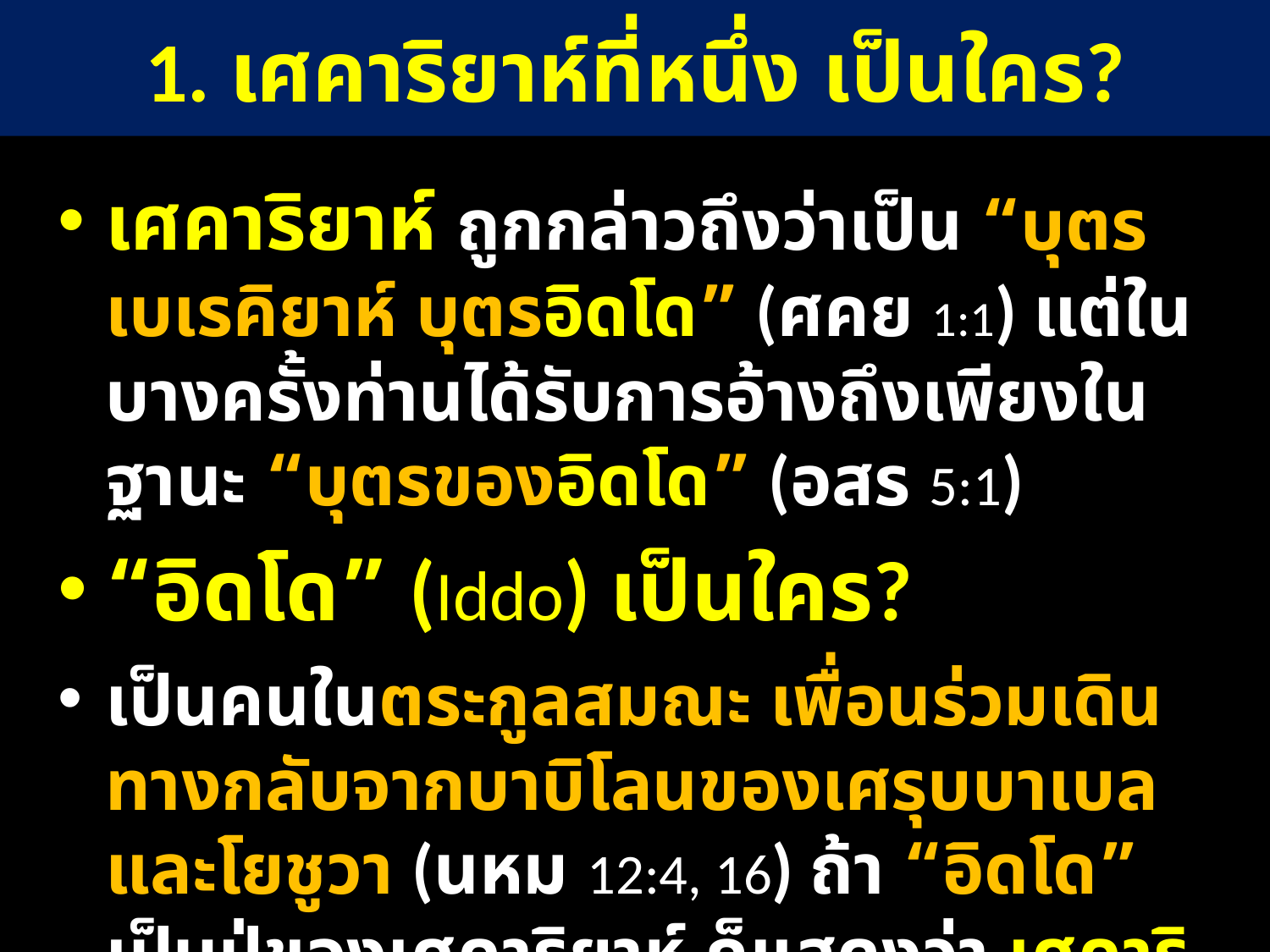

1. เศคาริยาห์ที่หนึ่ง เป็นใคร?
เศคาริยาห์ ถูกกล่าวถึงว่าเป็น “บุตรเบเรคิยาห์ บุตรอิดโด” (ศคย 1:1) แต่ในบางครั้งท่านได้รับการอ้างถึงเพียงในฐานะ “บุตรของอิดโด” (อสร 5:1)
“อิดโด” (Iddo) เป็นใคร?
เป็นคนในตระกูลสมณะ เพื่อนร่วมเดินทางกลับจากบาบิโลนของเศรุบบาเบลและโยชูวา (นหม 12:4, 16) ถ้า “อิดโด” เป็นปู่ของเศคาริยาห์ ก็แสดงว่า เศคาริยาห์มีภูมิหลังเป็น สมณะ